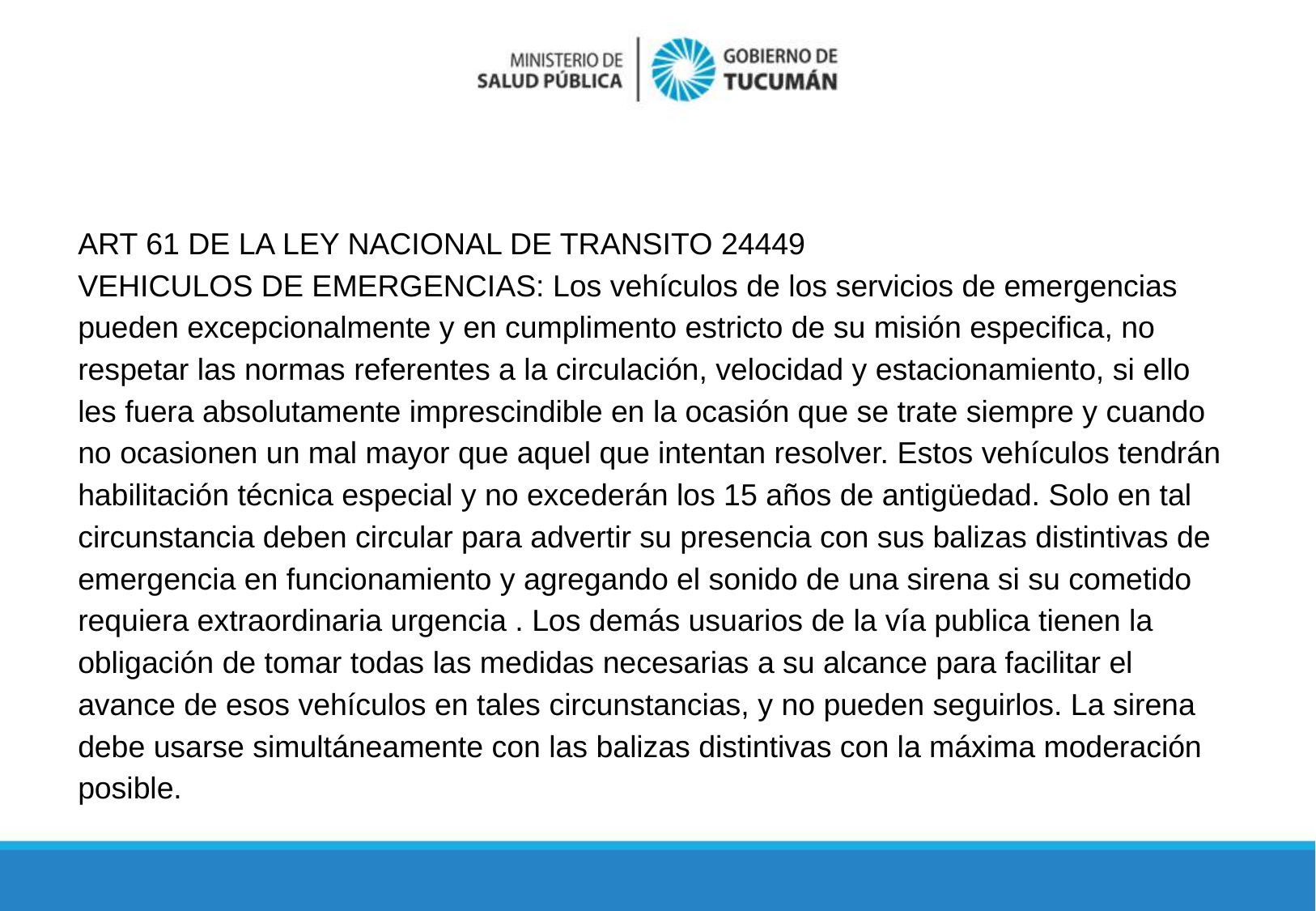

#
ART 61 DE LA LEY NACIONAL DE TRANSITO 24449
VEHICULOS DE EMERGENCIAS: Los vehículos de los servicios de emergencias pueden excepcionalmente y en cumplimento estricto de su misión especifica, no respetar las normas referentes a la circulación, velocidad y estacionamiento, si ello les fuera absolutamente imprescindible en la ocasión que se trate siempre y cuando no ocasionen un mal mayor que aquel que intentan resolver. Estos vehículos tendrán habilitación técnica especial y no excederán los 15 años de antigüedad. Solo en tal circunstancia deben circular para advertir su presencia con sus balizas distintivas de emergencia en funcionamiento y agregando el sonido de una sirena si su cometido requiera extraordinaria urgencia . Los demás usuarios de la vía publica tienen la obligación de tomar todas las medidas necesarias a su alcance para facilitar el avance de esos vehículos en tales circunstancias, y no pueden seguirlos. La sirena debe usarse simultáneamente con las balizas distintivas con la máxima moderación posible.